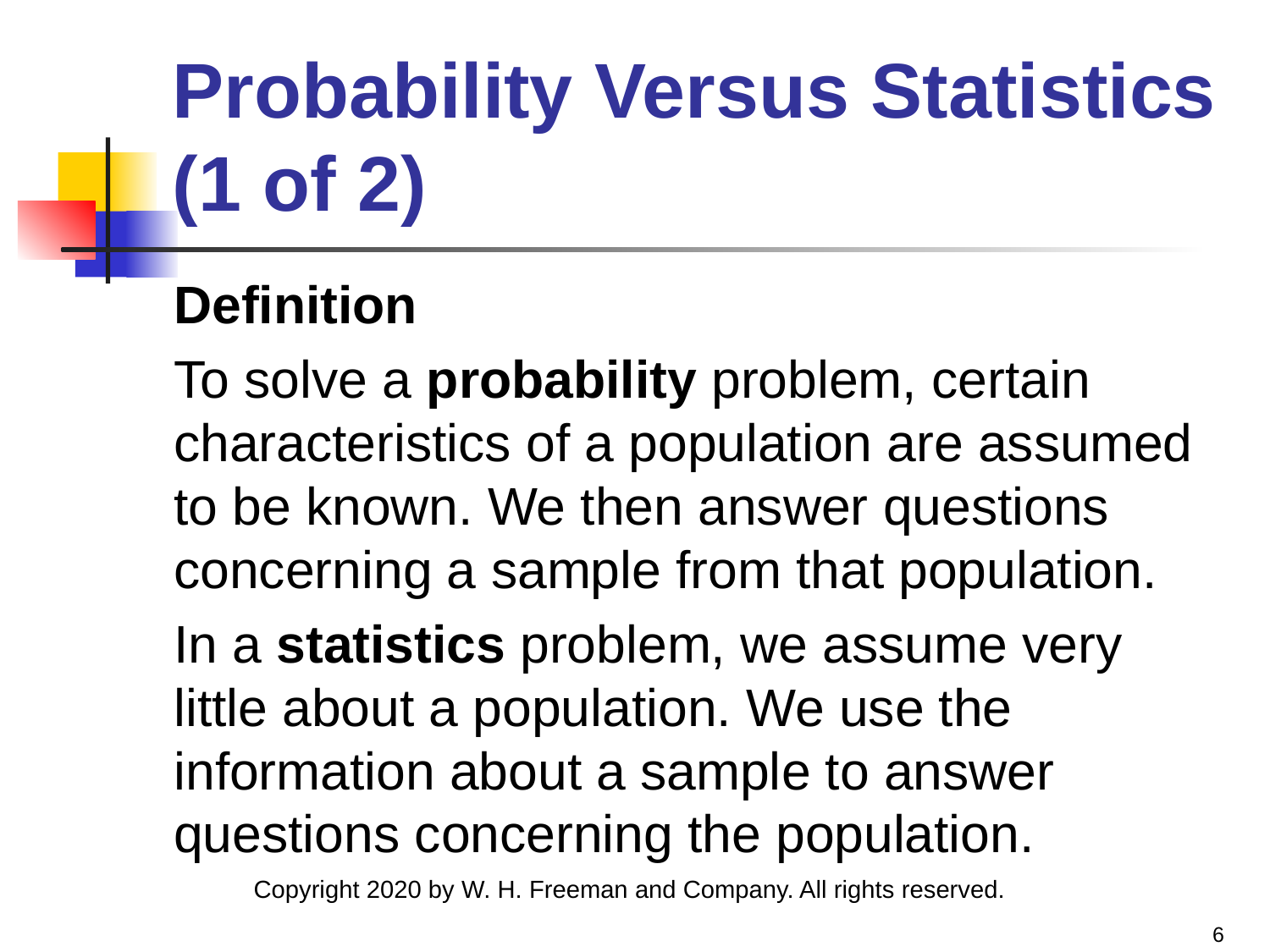

# Probability Versus Statistics (1 of 2)
Definition
To solve a probability problem, certain characteristics of a population are assumed to be known. We then answer questions concerning a sample from that population.
In a statistics problem, we assume very little about a population. We use the information about a sample to answer questions concerning the population.